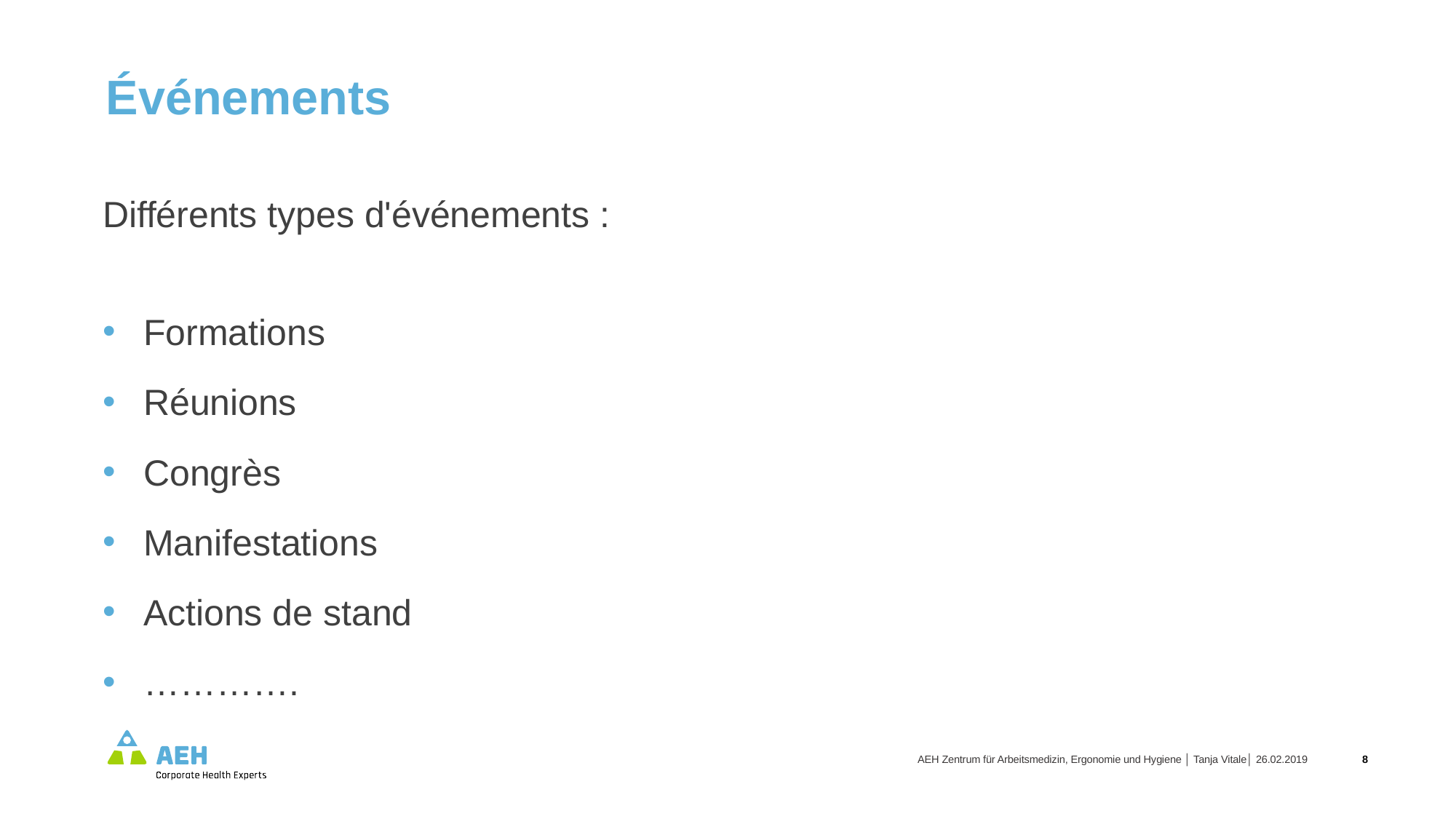

Événements
Différents types d'événements :

Formations
Réunions
Congrès
Manifestations
Actions de stand
………….
AEH Zentrum für Arbeitsmedizin, Ergonomie und Hygiene │ Tanja Vitale│ 26.02.2019